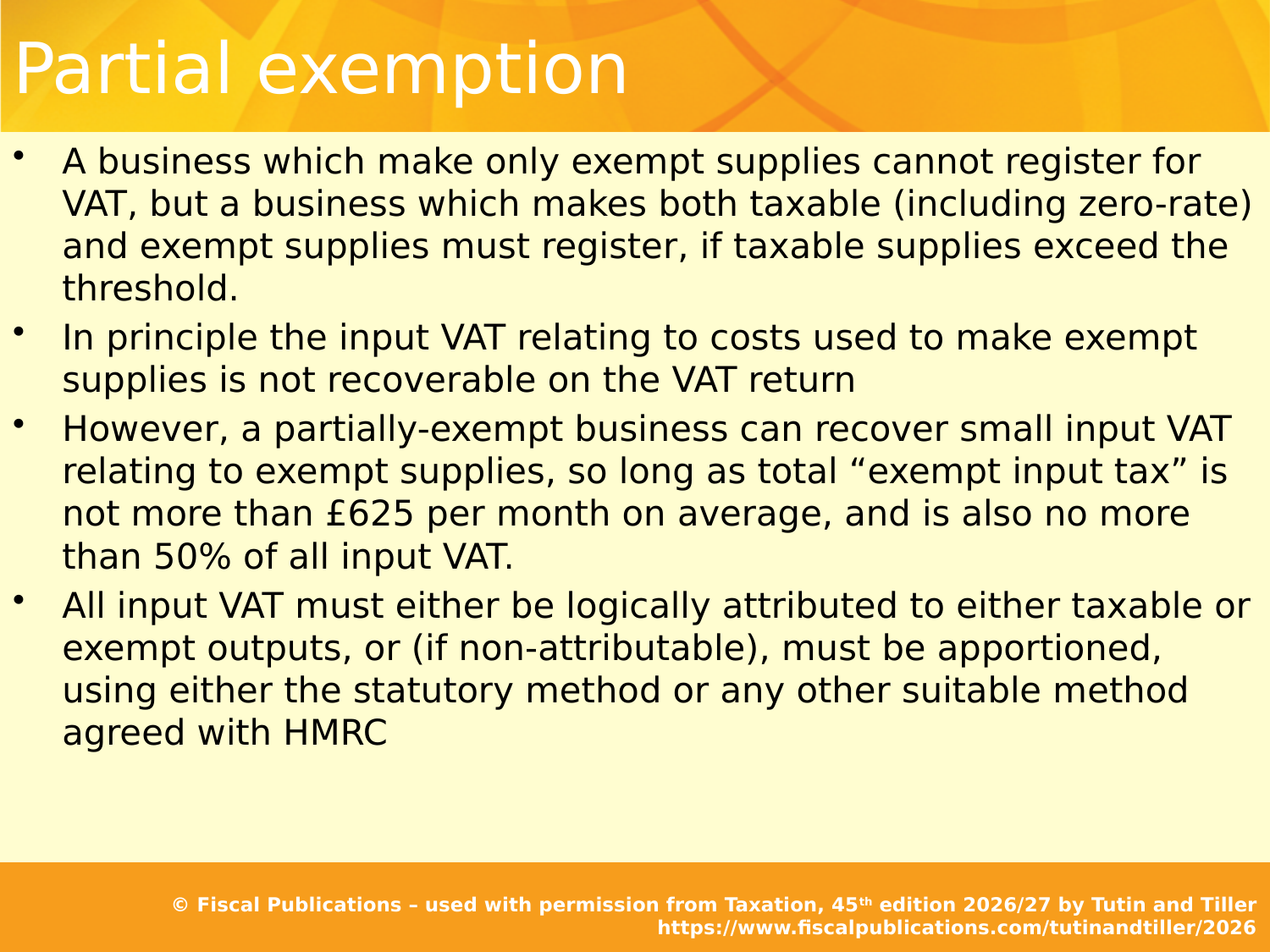

# Partial exemption
A business which make only exempt supplies cannot register for VAT, but a business which makes both taxable (including zero-rate) and exempt supplies must register, if taxable supplies exceed the threshold.
In principle the input VAT relating to costs used to make exempt supplies is not recoverable on the VAT return
However, a partially-exempt business can recover small input VAT relating to exempt supplies, so long as total “exempt input tax” is not more than £625 per month on average, and is also no more than 50% of all input VAT.
All input VAT must either be logically attributed to either taxable or exempt outputs, or (if non-attributable), must be apportioned, using either the statutory method or any other suitable method agreed with HMRC